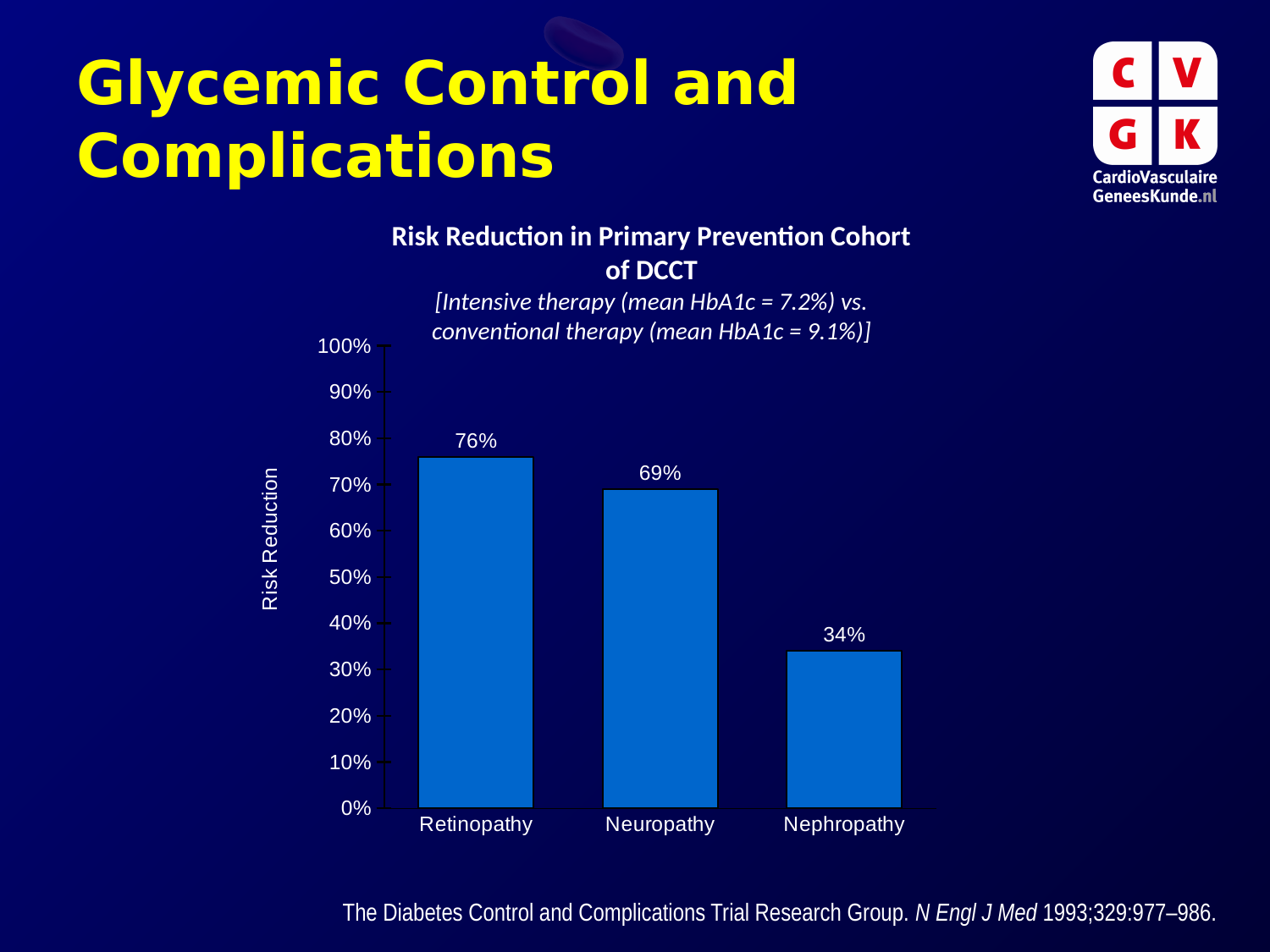

Glycemic Control and Complications
Risk Reduction in Primary Prevention Cohort of DCCT
[Intensive therapy (mean HbA1c = 7.2%) vs. conventional therapy (mean HbA1c = 9.1%)]

### Chart

| Category | Risk reduction |
|---|---|
| Retinopathy | 0.7600000000000016 |
| Neuropathy | 0.6900000000000006 |
| Nephropathy | 0.34 |
The Diabetes Control and Complications Trial Research Group. N Engl J Med 1993;329:977–986.